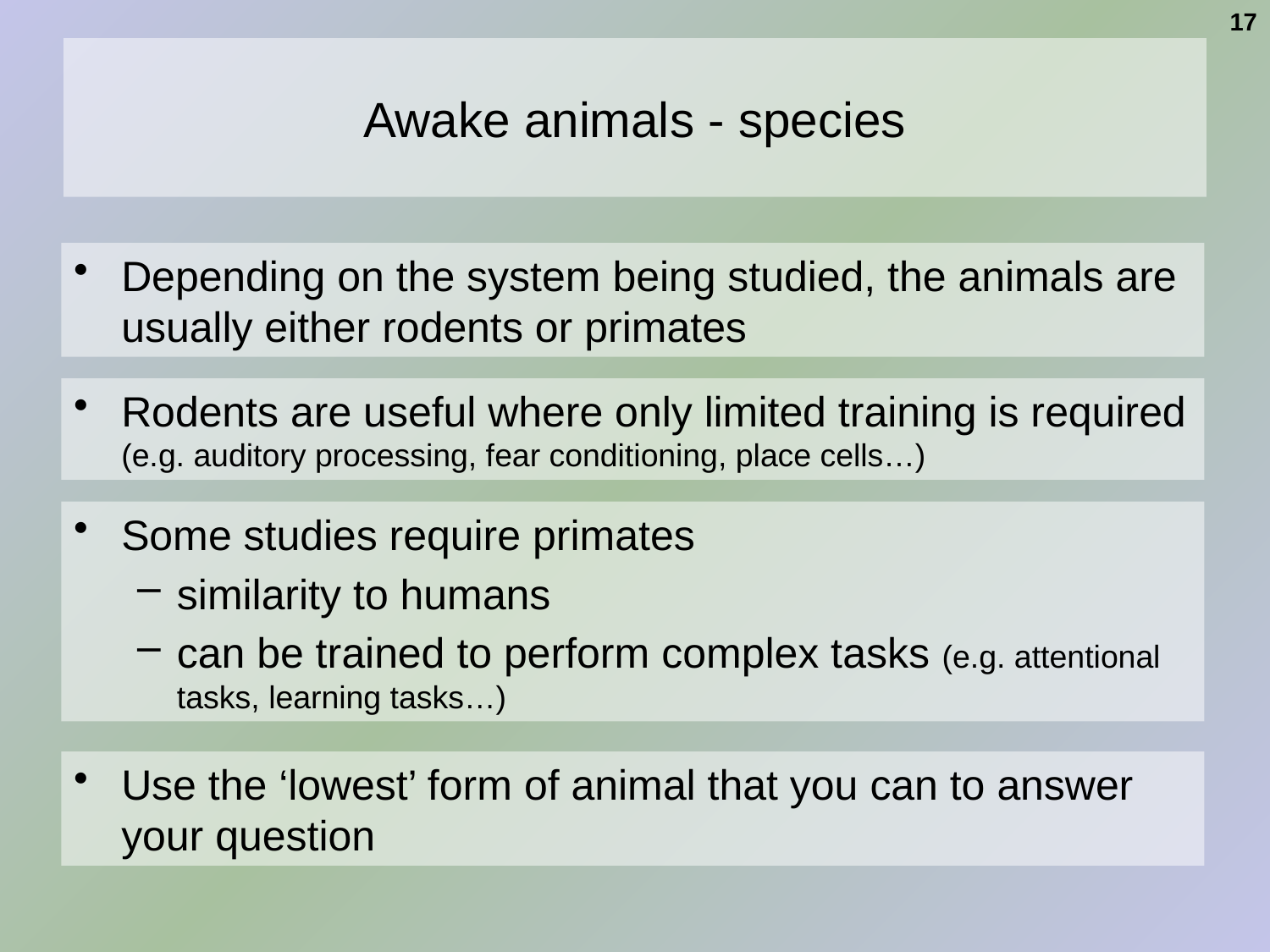

17
# Awake animals - species
Depending on the system being studied, the animals are usually either rodents or primates
Rodents are useful where only limited training is required (e.g. auditory processing, fear conditioning, place cells…)
Some studies require primates
similarity to humans
can be trained to perform complex tasks (e.g. attentional tasks, learning tasks…)
Use the ‘lowest’ form of animal that you can to answer your question